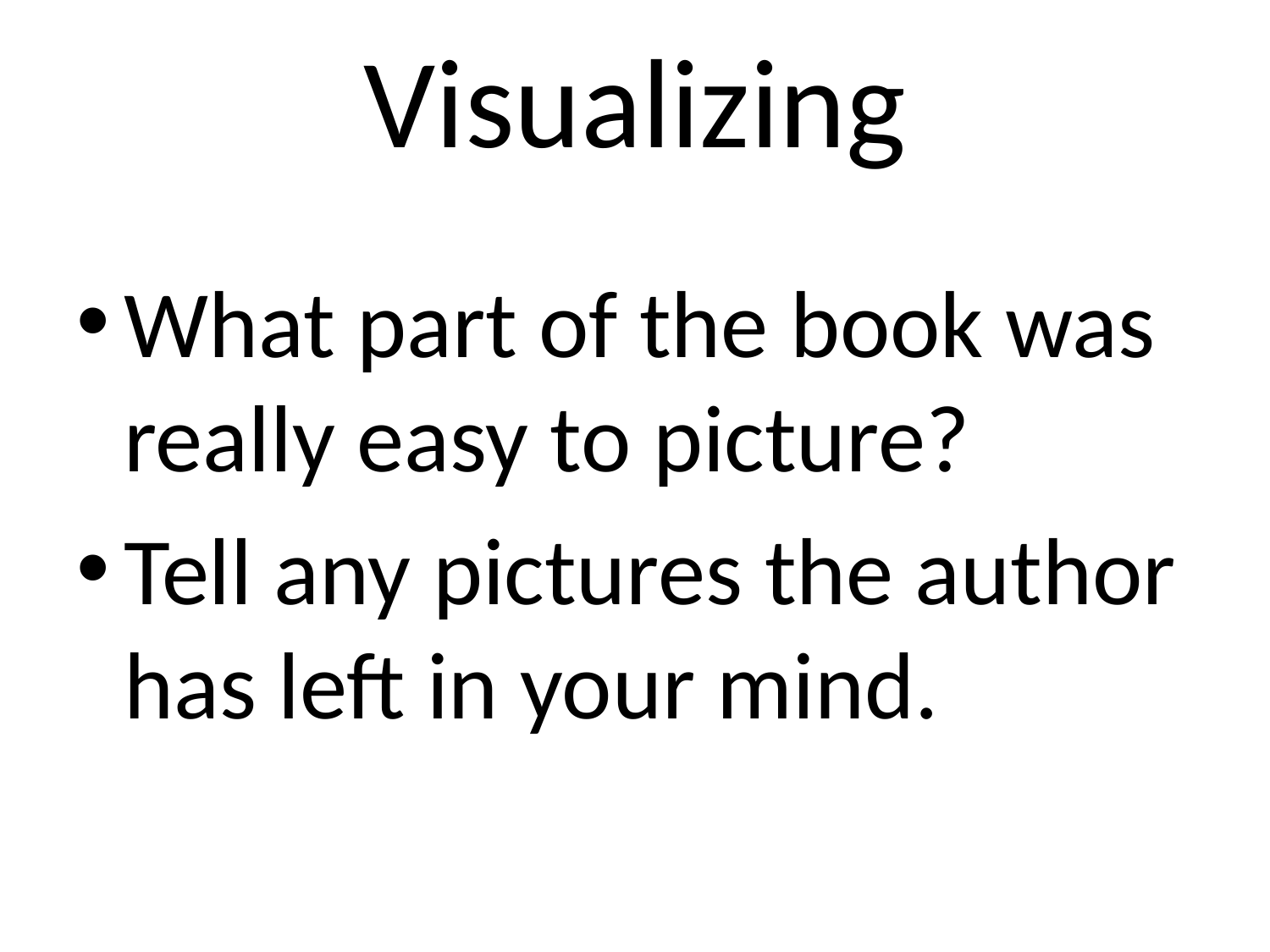

# Visualizing

What part of the book was really easy to picture?
Tell any pictures the author has left in your mind.